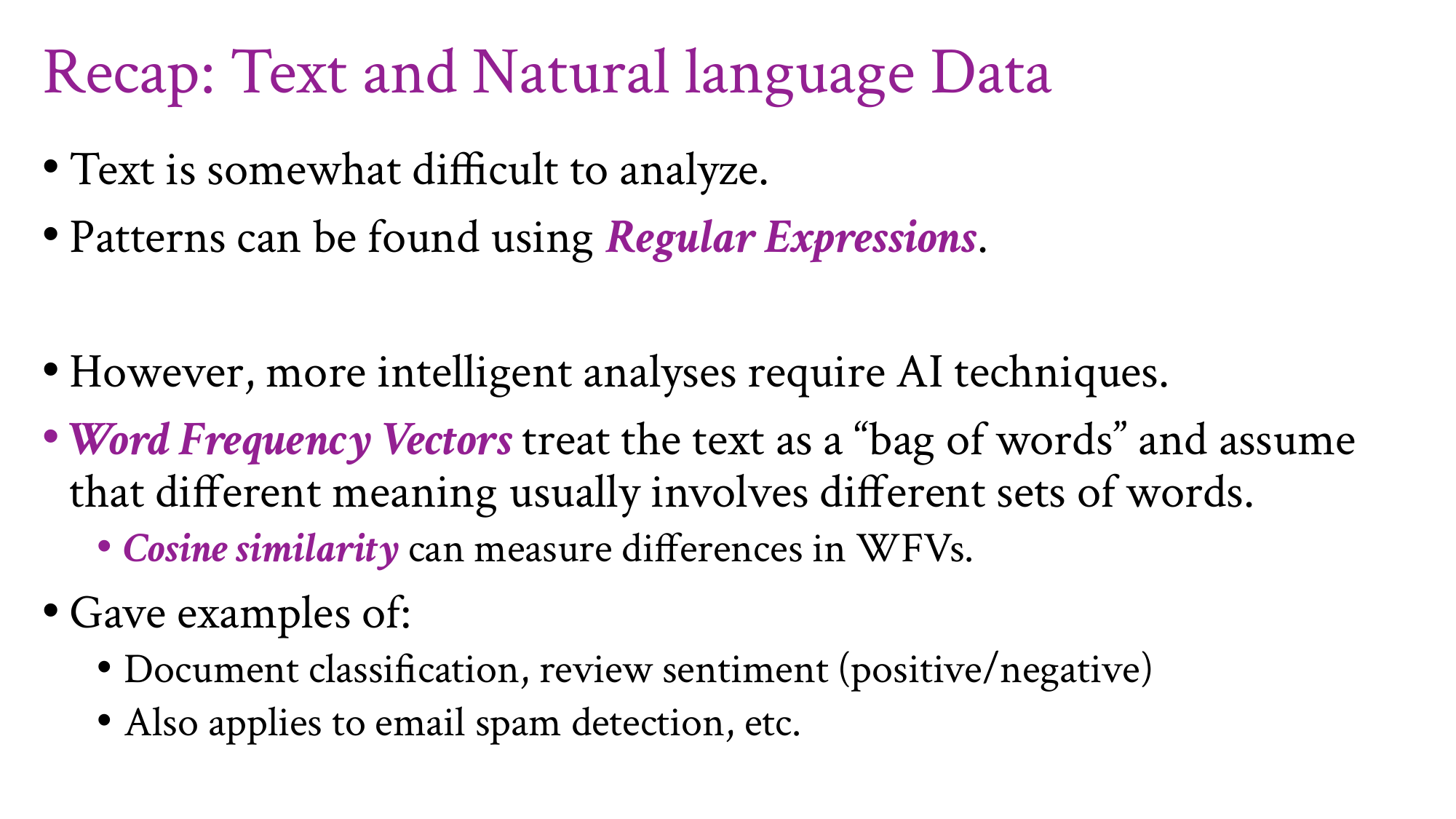

# Recap: Text and Natural language Data
Text is somewhat difficult to analyze.
Patterns can be found using Regular Expressions.

However, more intelligent analyses require AI techniques.
Word Frequency Vectors treat the text as a “bag of words” and assume that different meaning usually involves different sets of words.
Cosine similarity can measure differences in WFVs.
Gave examples of:
Document classification, review sentiment (positive/negative)
Also applies to email spam detection, etc.